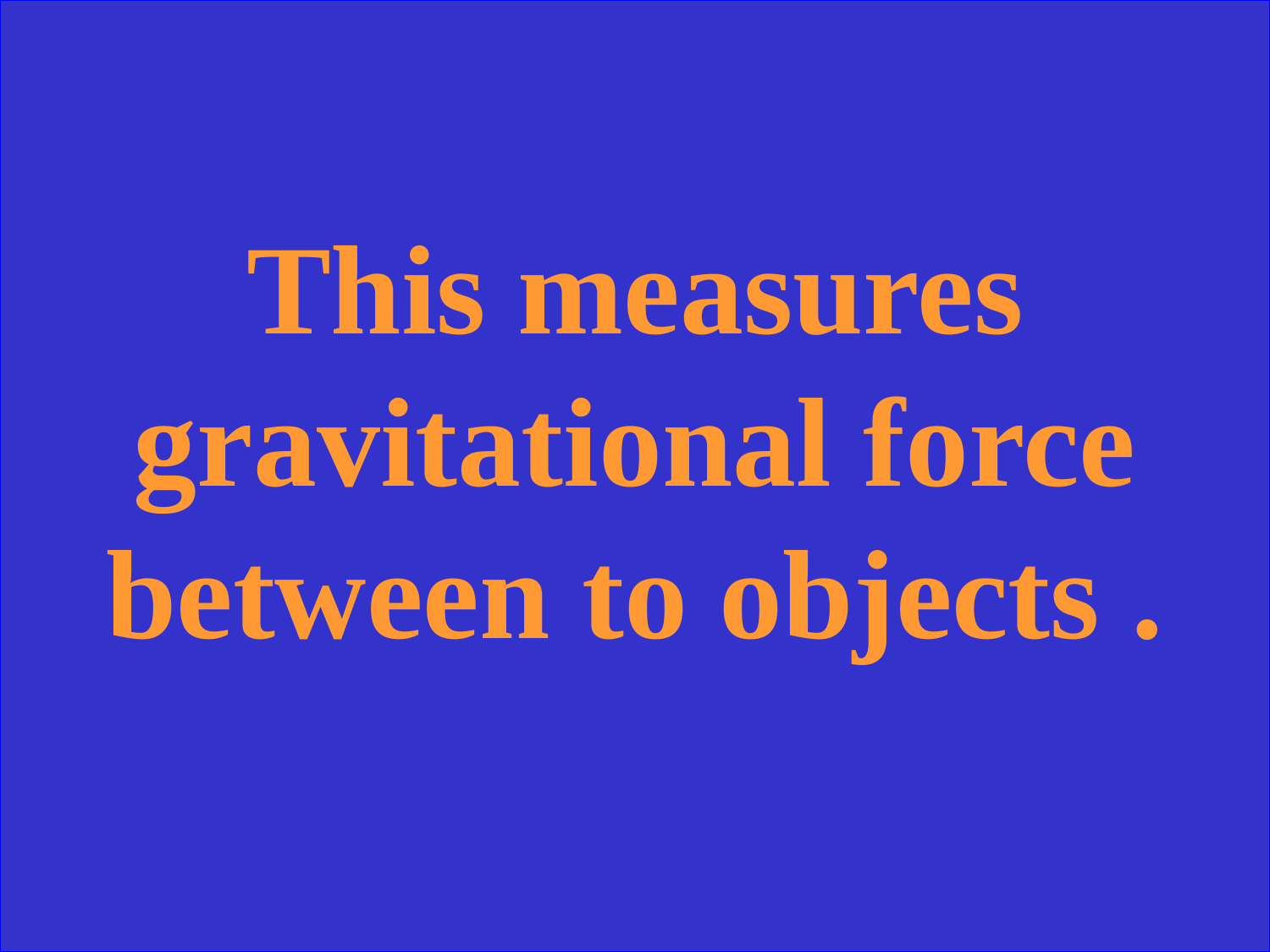

This measures gravitational force between to objects .